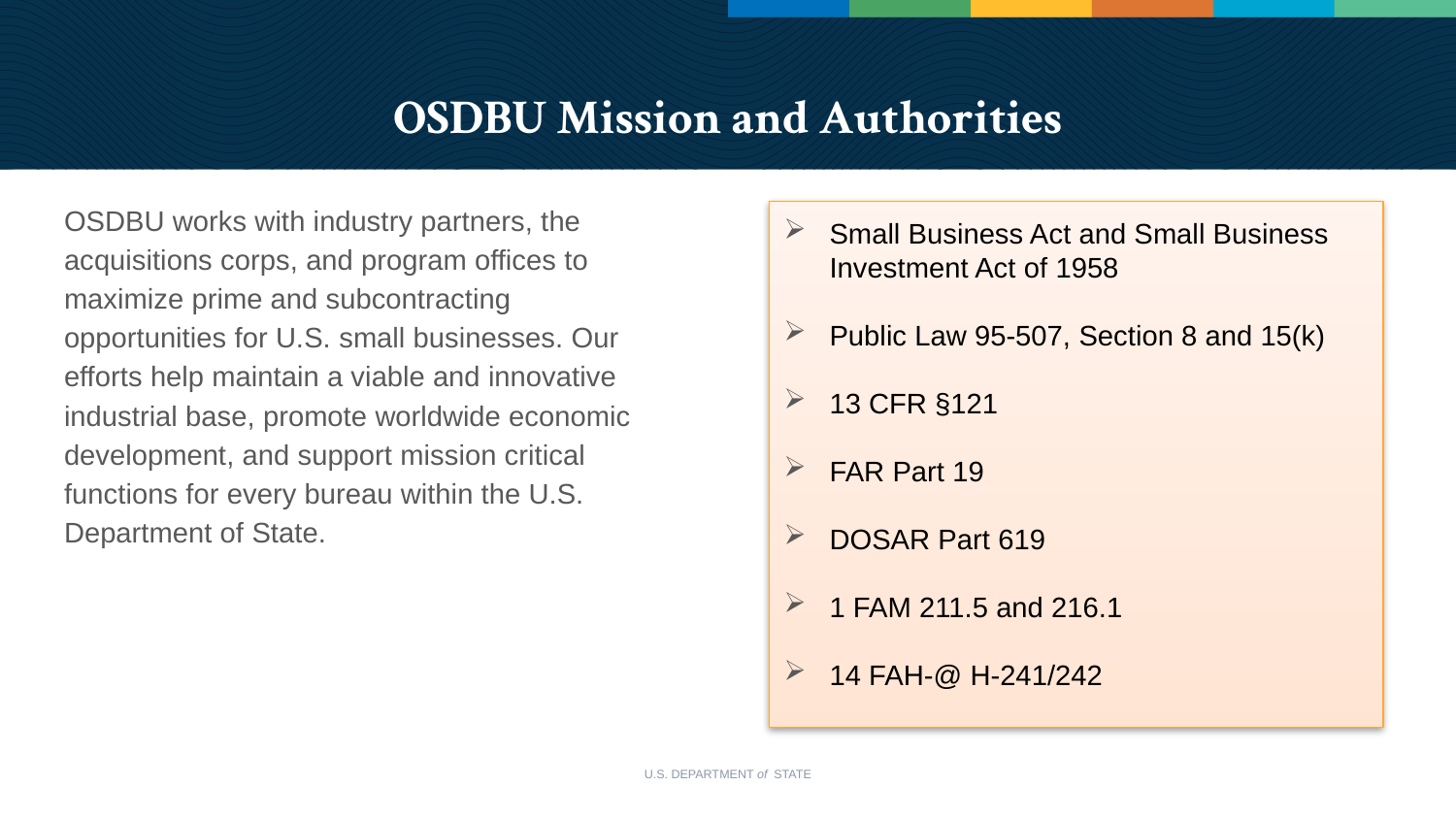

# OSDBU Mission and Authorities
OSDBU works with industry partners, the acquisitions corps, and program offices to maximize prime and subcontracting opportunities for U.S. small businesses. Our efforts help maintain a viable and innovative industrial base, promote worldwide economic development, and support mission critical functions for every bureau within the U.S. Department of State.​
Small Business Act and Small Business Investment Act of 1958​

Public Law 95-507, Section 8 and 15(k)​

13 CFR §121​

FAR Part 19​

DOSAR Part 619​

1 FAM 211.5 and 216.1 ​

14 FAH-@ H-241/242 ​